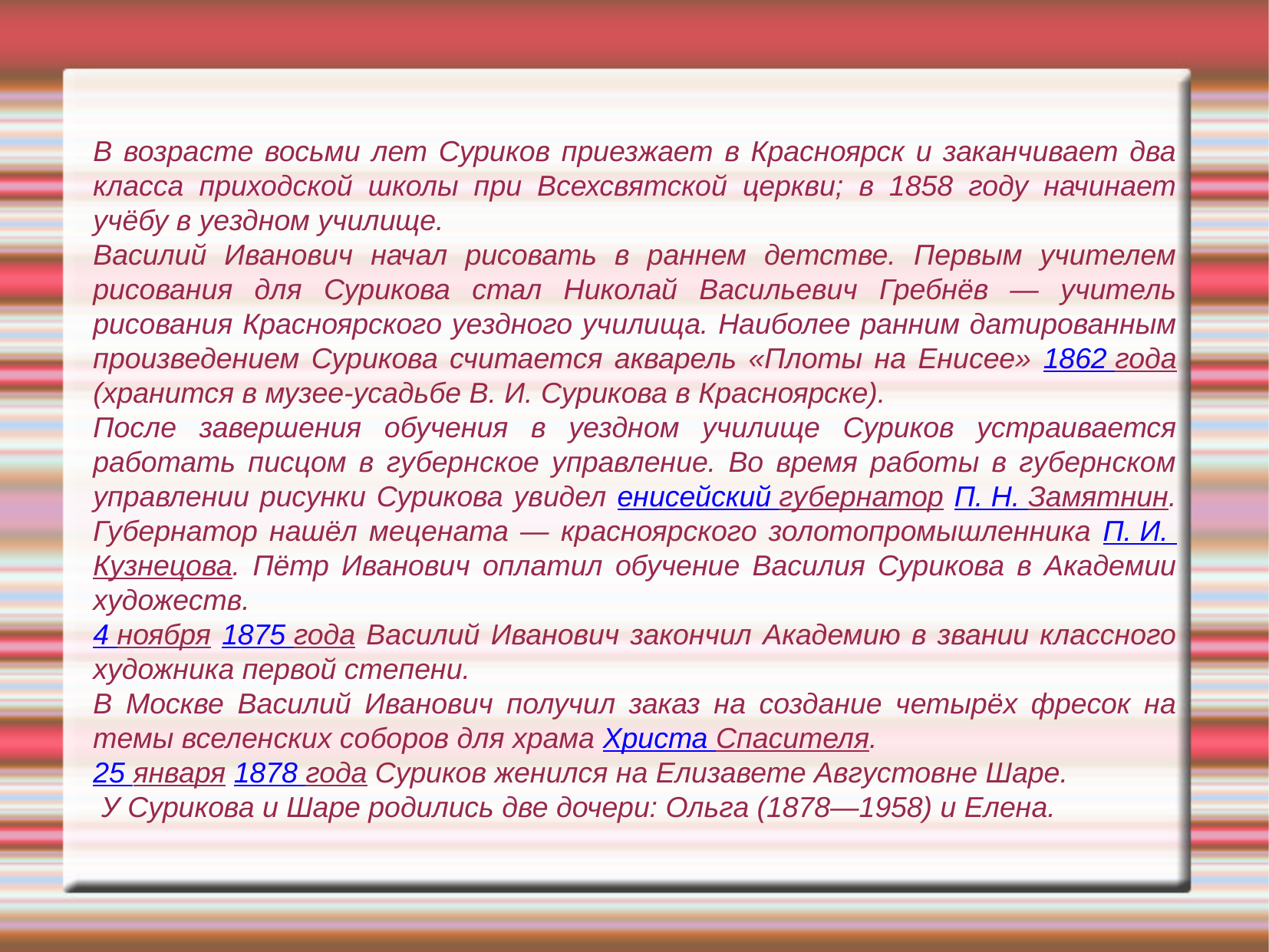

В возрасте восьми лет Суриков приезжает в Красноярск и заканчивает два класса приходской школы при Всехсвятской церкви; в 1858 году начинает учёбу в уездном училище.
Василий Иванович начал рисовать в раннем детстве. Первым учителем рисования для Сурикова стал Николай Васильевич Гребнёв — учитель рисования Красноярского уездного училища. Наиболее ранним датированным произведением Сурикова считается акварель «Плоты на Енисее» 1862 года (хранится в музее-усадьбе В. И. Сурикова в Красноярске).
После завершения обучения в уездном училище Суриков устраивается работать писцом в губернское управление. Во время работы в губернском управлении рисунки Сурикова увидел енисейский губернатор П. Н. Замятнин. Губернатор нашёл мецената — красноярского золотопромышленника П. И. Кузнецова. Пётр Иванович оплатил обучение Василия Сурикова в Академии художеств.
4 ноября 1875 года Василий Иванович закончил Академию в звании классного художника первой степени.
В Москве Василий Иванович получил заказ на создание четырёх фресок на темы вселенских соборов для храма Христа Спасителя.
25 января 1878 года Суриков женился на Елизавете Августовне Шаре.
 У Сурикова и Шаре родились две дочери: Ольга (1878—1958) и Елена.